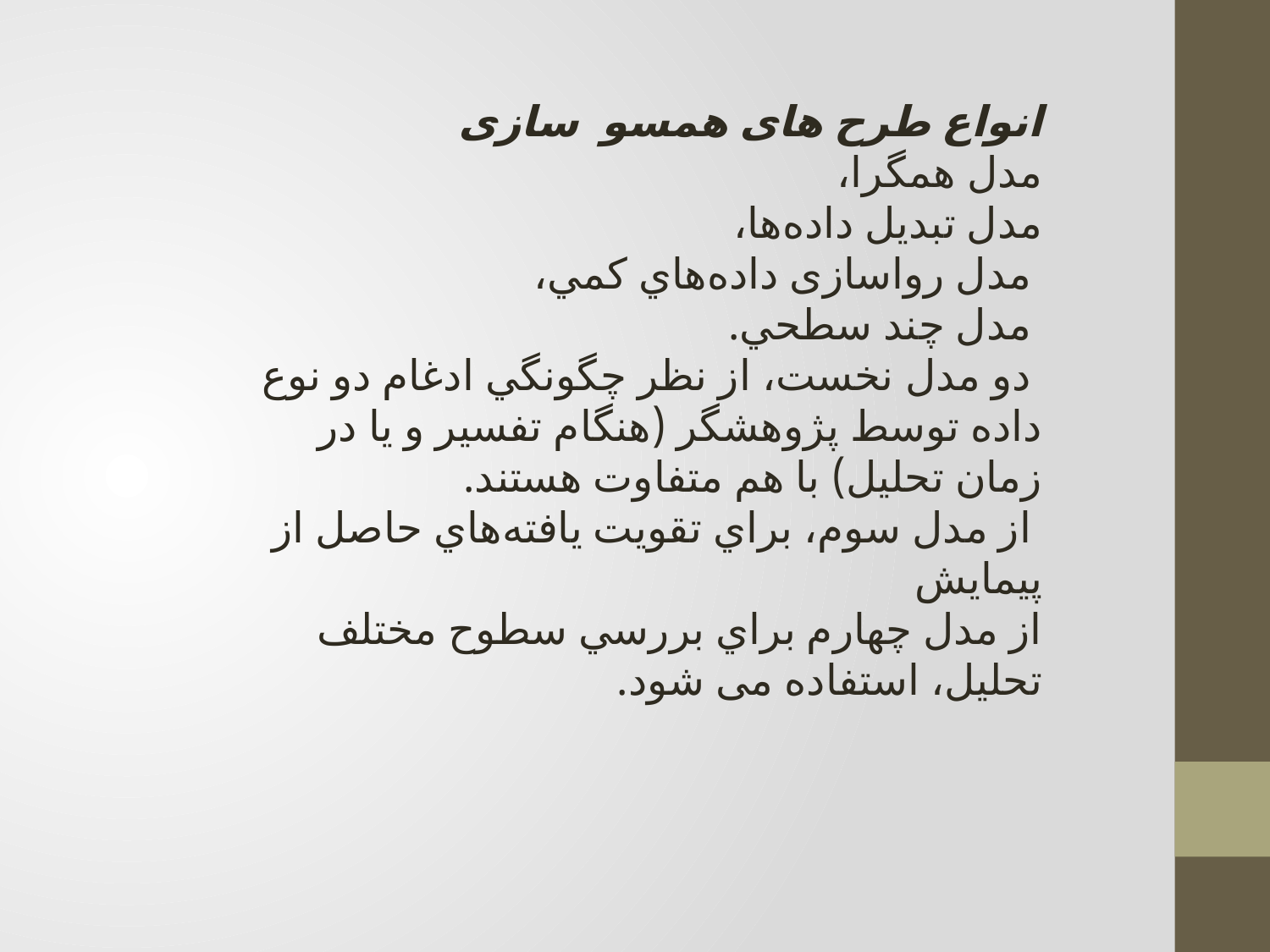

انواع طرح های همسو  سازی
مدل همگرا،
مدل تبديل‌ داده‌ها،
 مدل رواسازی داده‌هاي كمي،
 مدل چند سطحي.
 دو مدل نخست، از نظر چگونگي ادغام دو نوع داده توسط پژوهشگر (هنگام تفسير و يا در زمان تحليل) با هم متفاوت هستند.
 از مدل سوم، براي تقويت يافته‌هاي حاصل از پيمايش
از مدل چهارم براي بررسي سطوح مختلف تحليل، استفاده می شود.